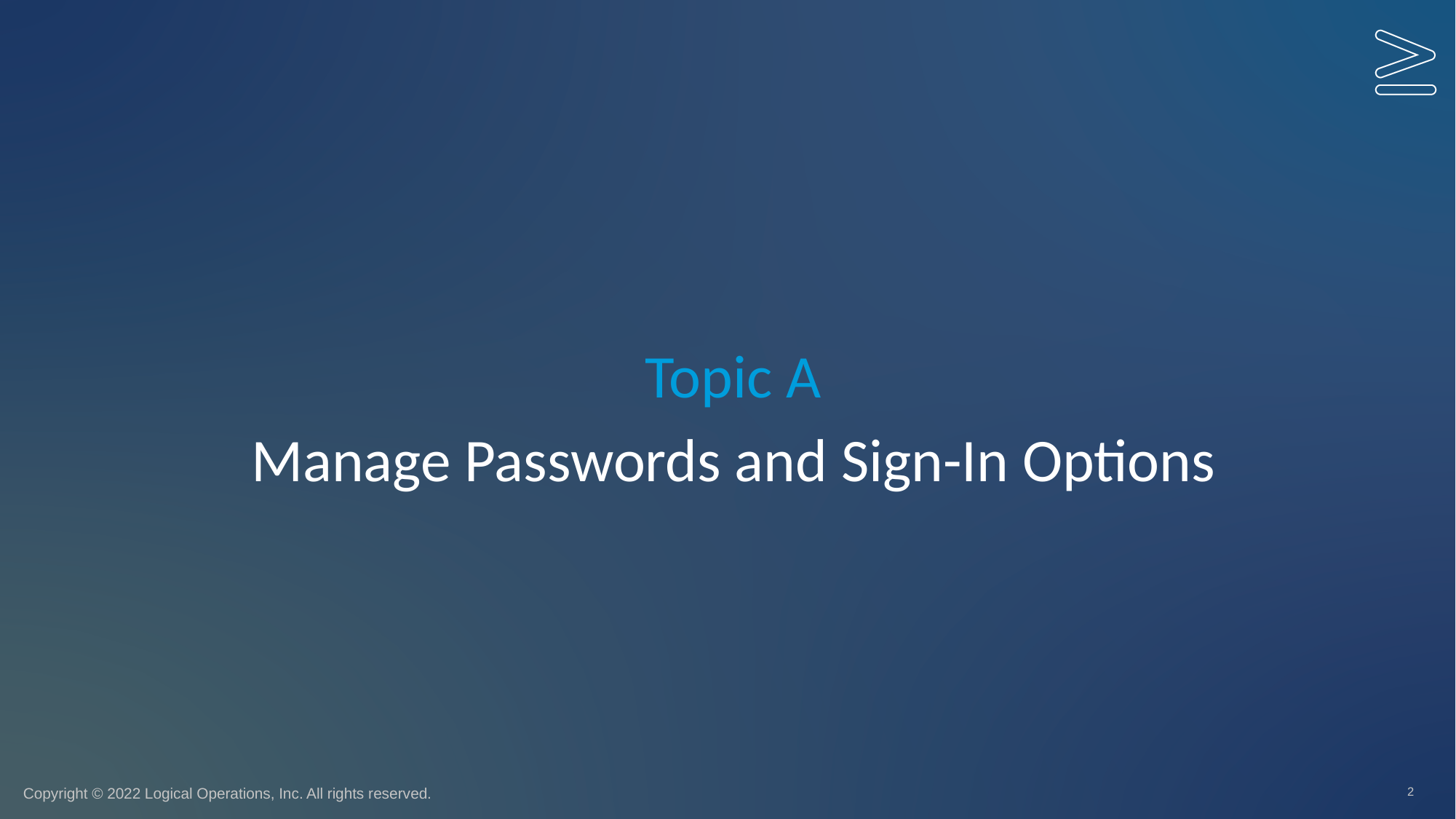

Topic A
# Manage Passwords and Sign-In Options
2